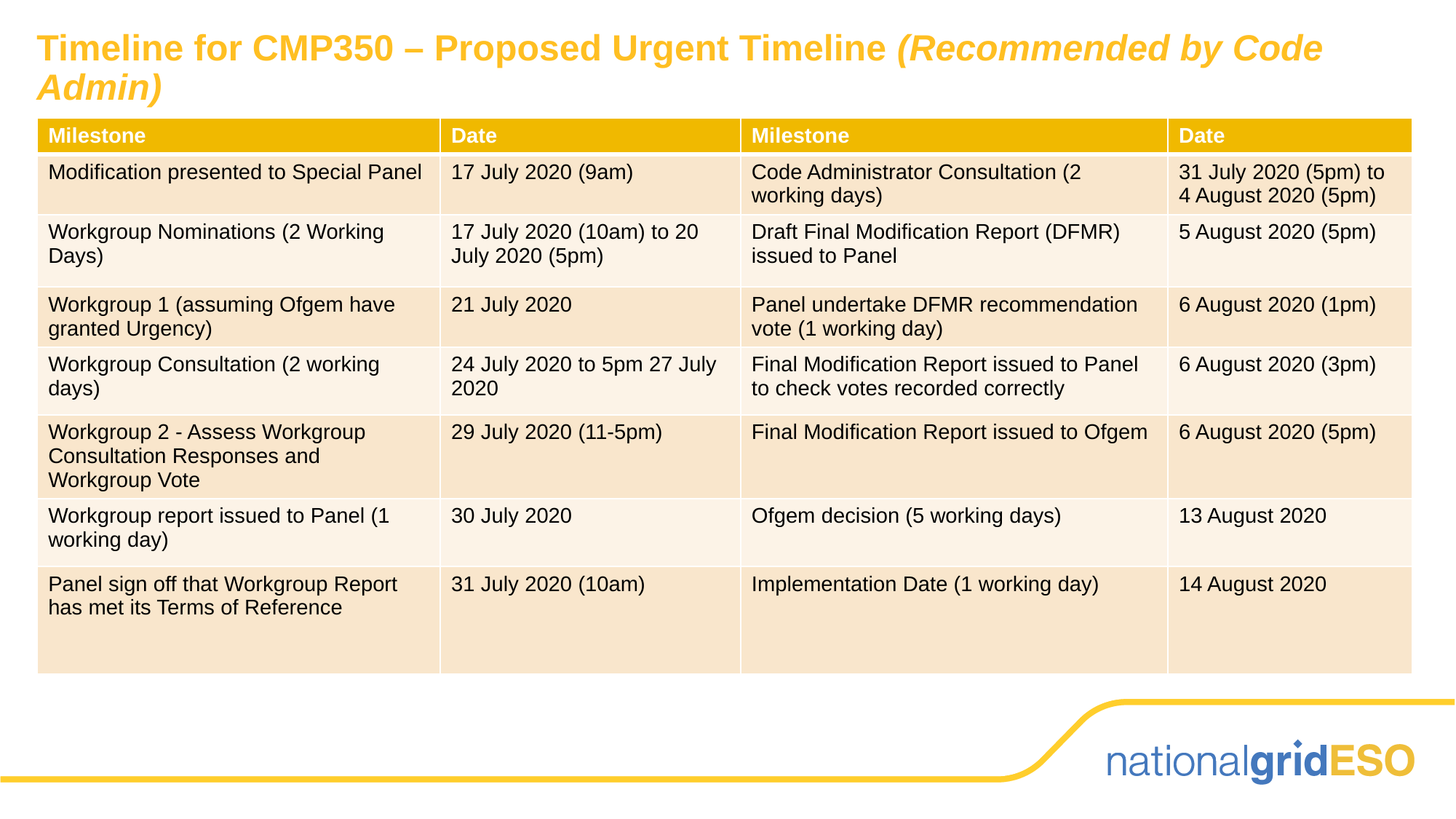

# Timeline for CMP350 – Proposed Urgent Timeline (Recommended by Code Admin)

| Milestone | Date | Milestone | Date |
| --- | --- | --- | --- |
| Modification presented to Special Panel | 17 July 2020 (9am) | Code Administrator Consultation (2 working days) | 31 July 2020 (5pm) to 4 August 2020 (5pm) |
| Workgroup Nominations (2 Working Days) | 17 July 2020 (10am) to 20 July 2020 (5pm) | Draft Final Modification Report (DFMR) issued to Panel | 5 August 2020 (5pm) |
| Workgroup 1 (assuming Ofgem have granted Urgency) | 21 July 2020 | Panel undertake DFMR recommendation vote (1 working day) | 6 August 2020 (1pm) |
| Workgroup Consultation (2 working days) | 24 July 2020 to 5pm 27 July 2020 | Final Modification Report issued to Panel to check votes recorded correctly | 6 August 2020 (3pm) |
| Workgroup 2 - Assess Workgroup Consultation Responses and Workgroup Vote | 29 July 2020 (11-5pm) | Final Modification Report issued to Ofgem | 6 August 2020 (5pm) |
| Workgroup report issued to Panel (1 working day) | 30 July 2020 | Ofgem decision (5 working days) | 13 August 2020 |
| Panel sign off that Workgroup Report has met its Terms of Reference | 31 July 2020 (10am) | Implementation Date (1 working day) | 14 August 2020 |